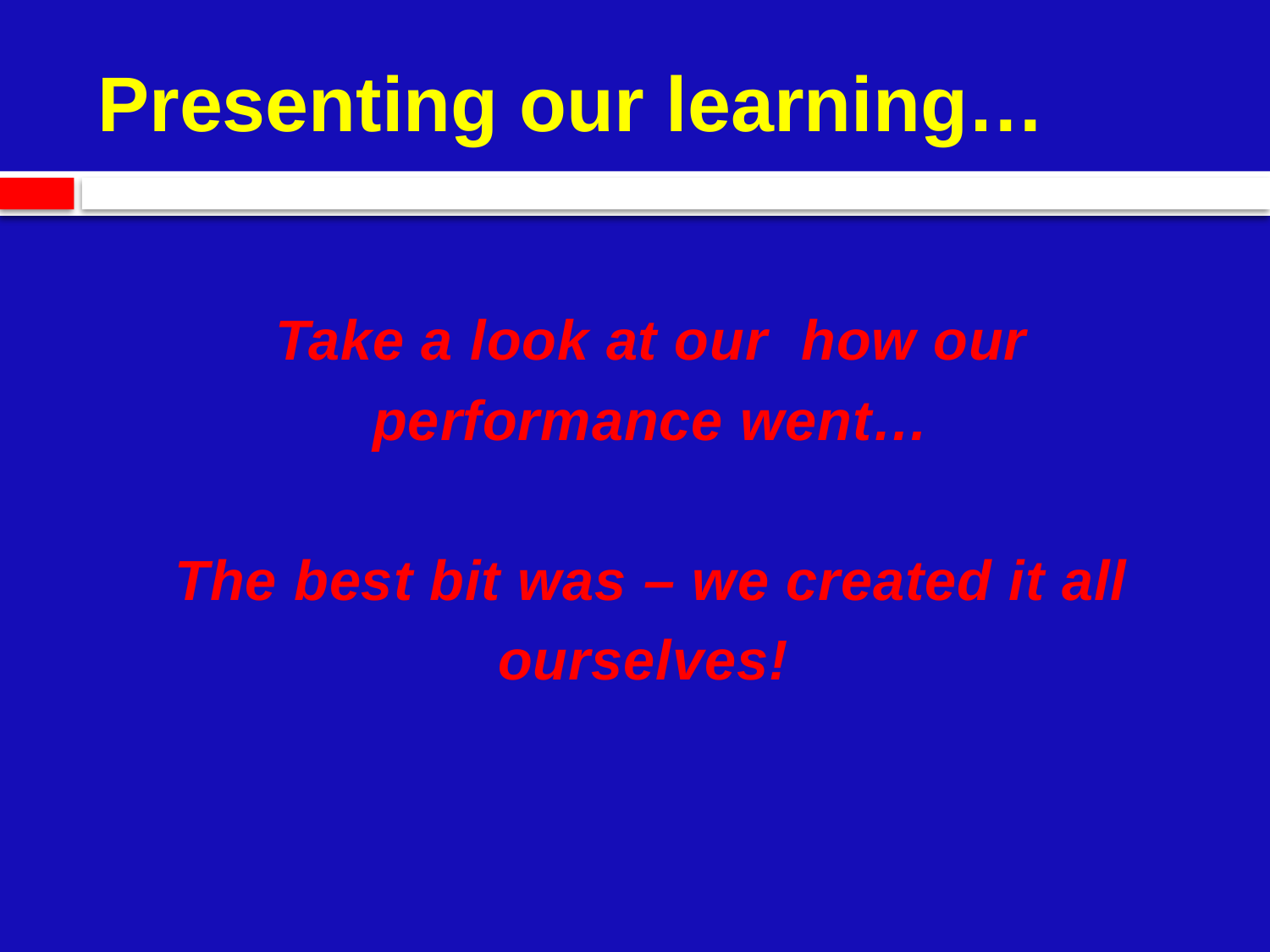

# Presenting our learning…
Take a look at our  how our
performance went…

The best bit was – we created it all
ourselves!